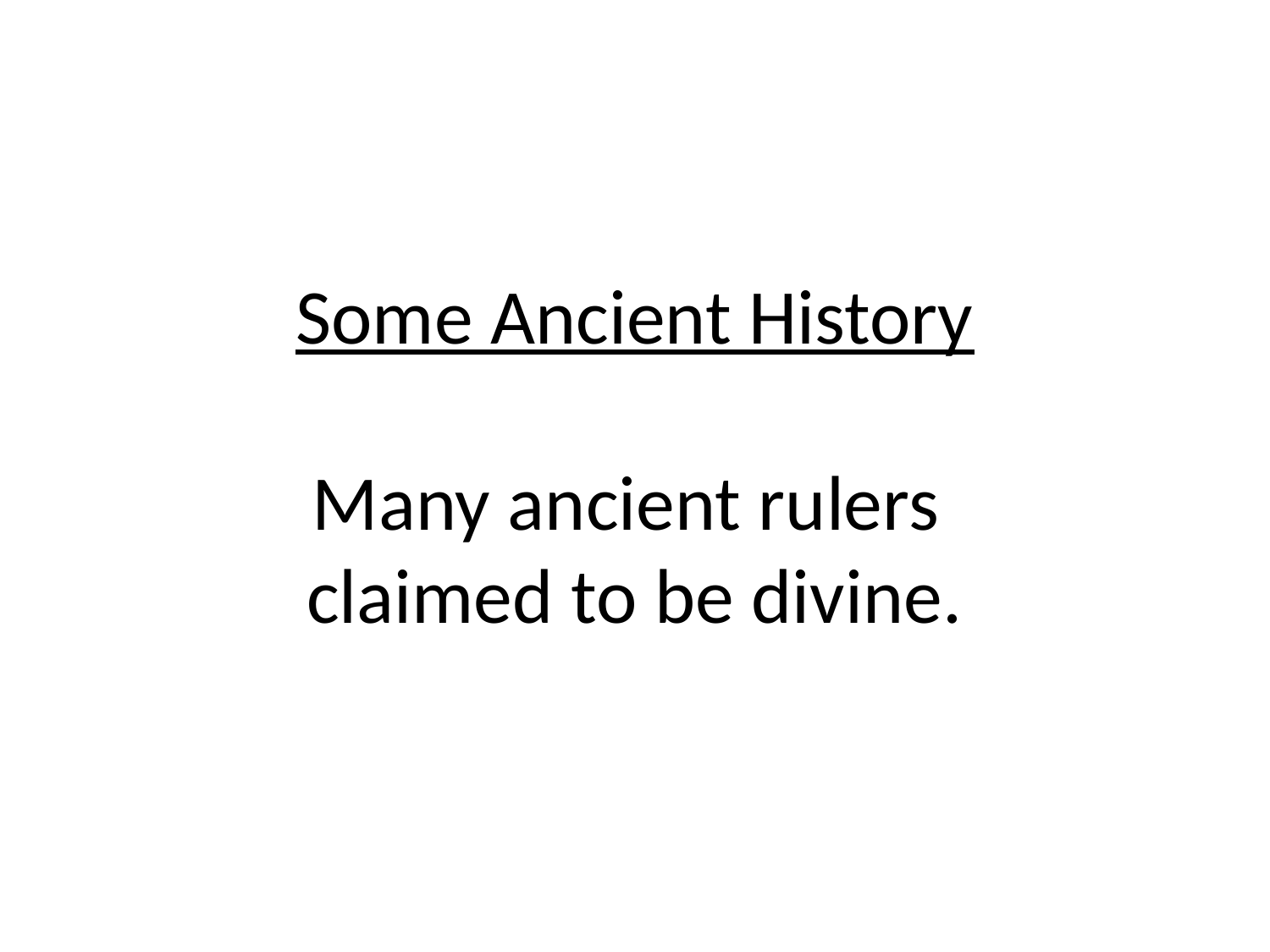

# Some Ancient History Many ancient rulers claimed to be divine.